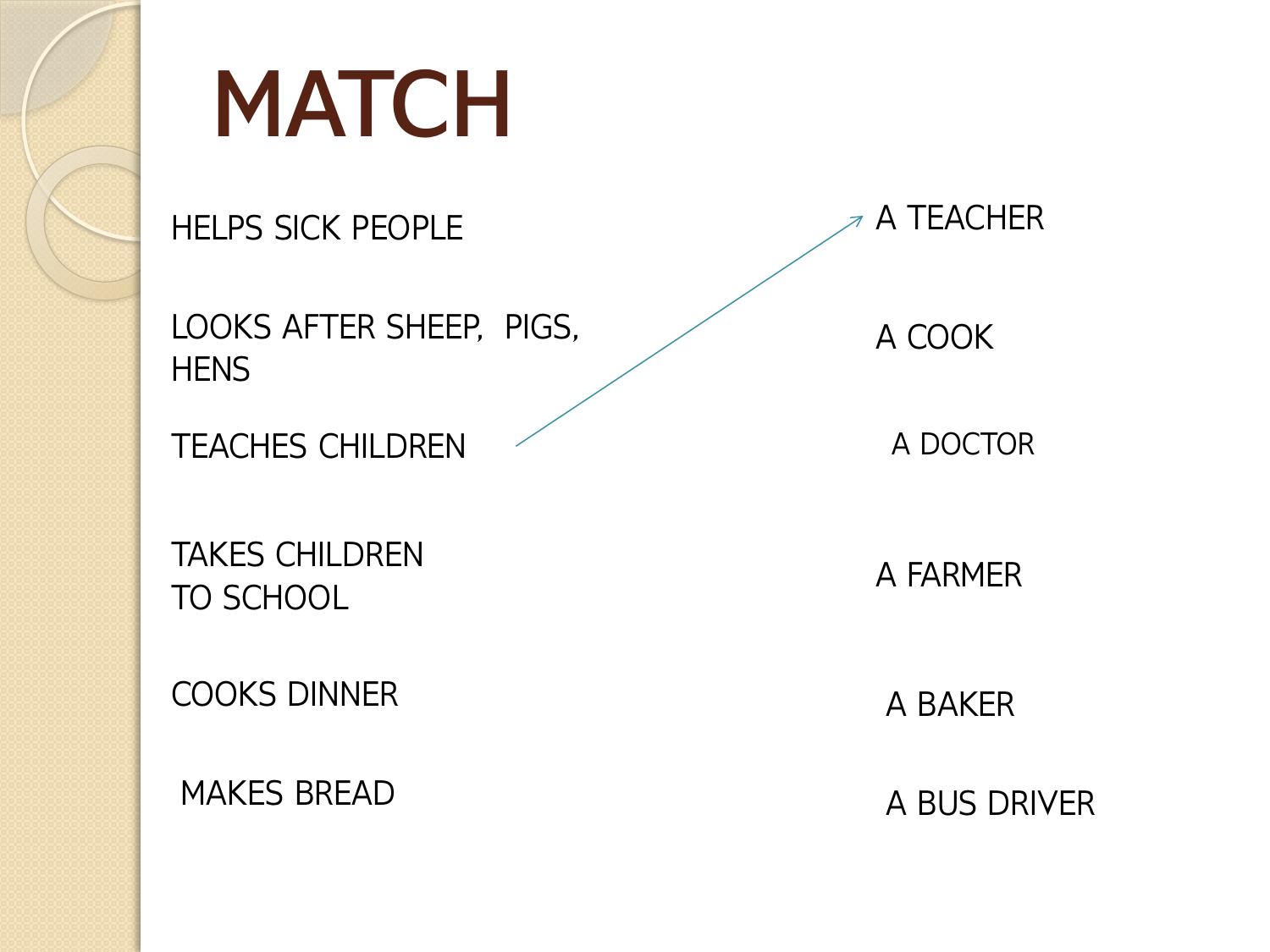

# MATCH
A TEACHER
HELPS SICK PEOPLE
LOOKS AFTER SHEEP,  PIGS, HENS
A COOK
TEACHES CHILDREN
          A DOCTOR
TAKES CHILDREN TO SCHOOL
A FARMER
COOKS DINNER
A BAKER
MAKES BREAD
A BUS DRIVER